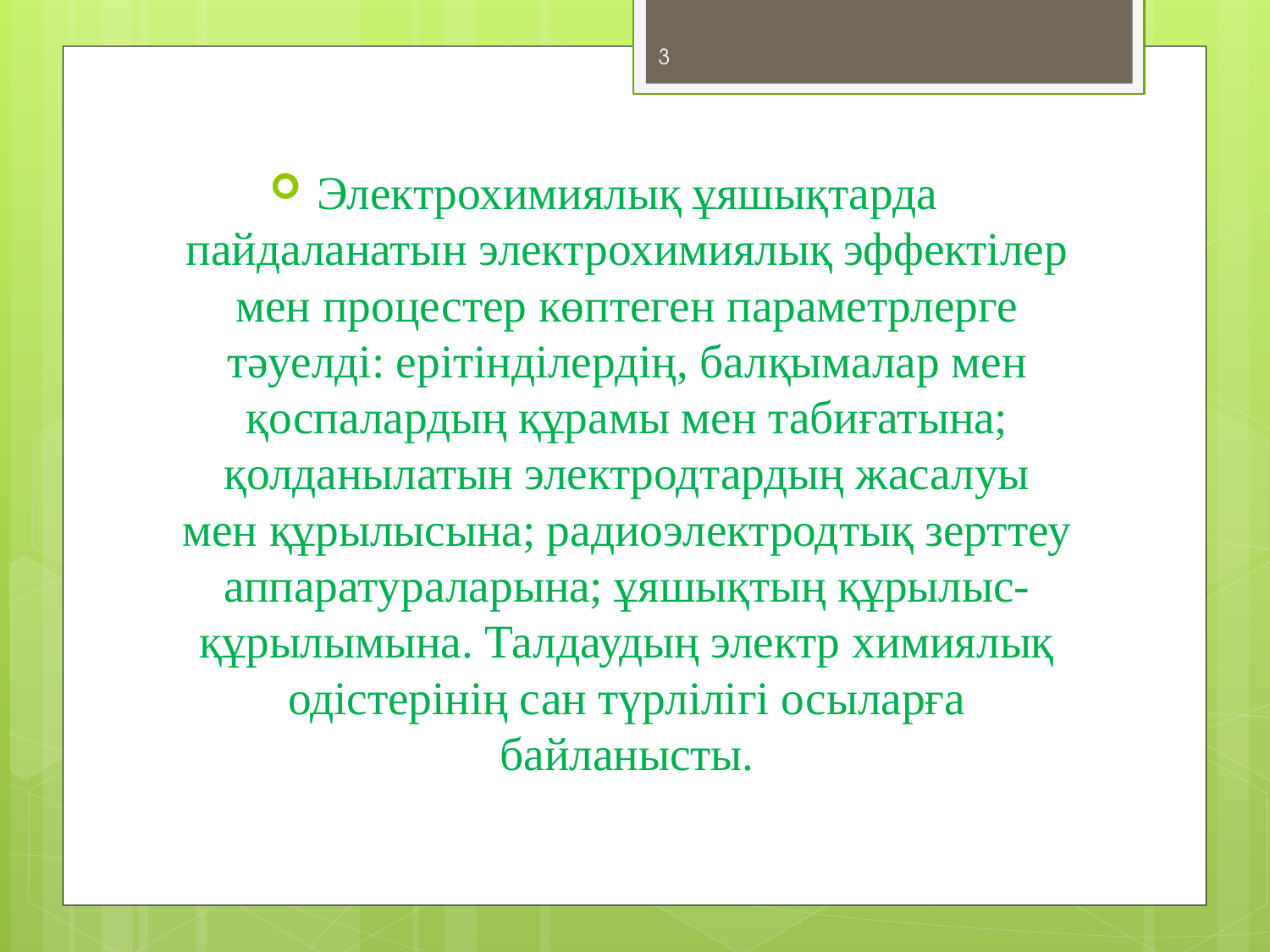

3
Электрохимиялық ұяшықтарда пайдаланатын электрохимиялық эффектілер мен процестер көптеген параметрлерге тәуелді: ерітінділердің, балқымалар мен қоспалардың құрамы мен табиғатына; қолданылатын электродтардың жасалуы мен құрылысына; радиоэлектродтық зерттеу аппаратураларына; ұяшықтың құрылыс-құрылымына. Талдаудың электр химиялық одістерінің сан түрлілігі осыларға байланысты.